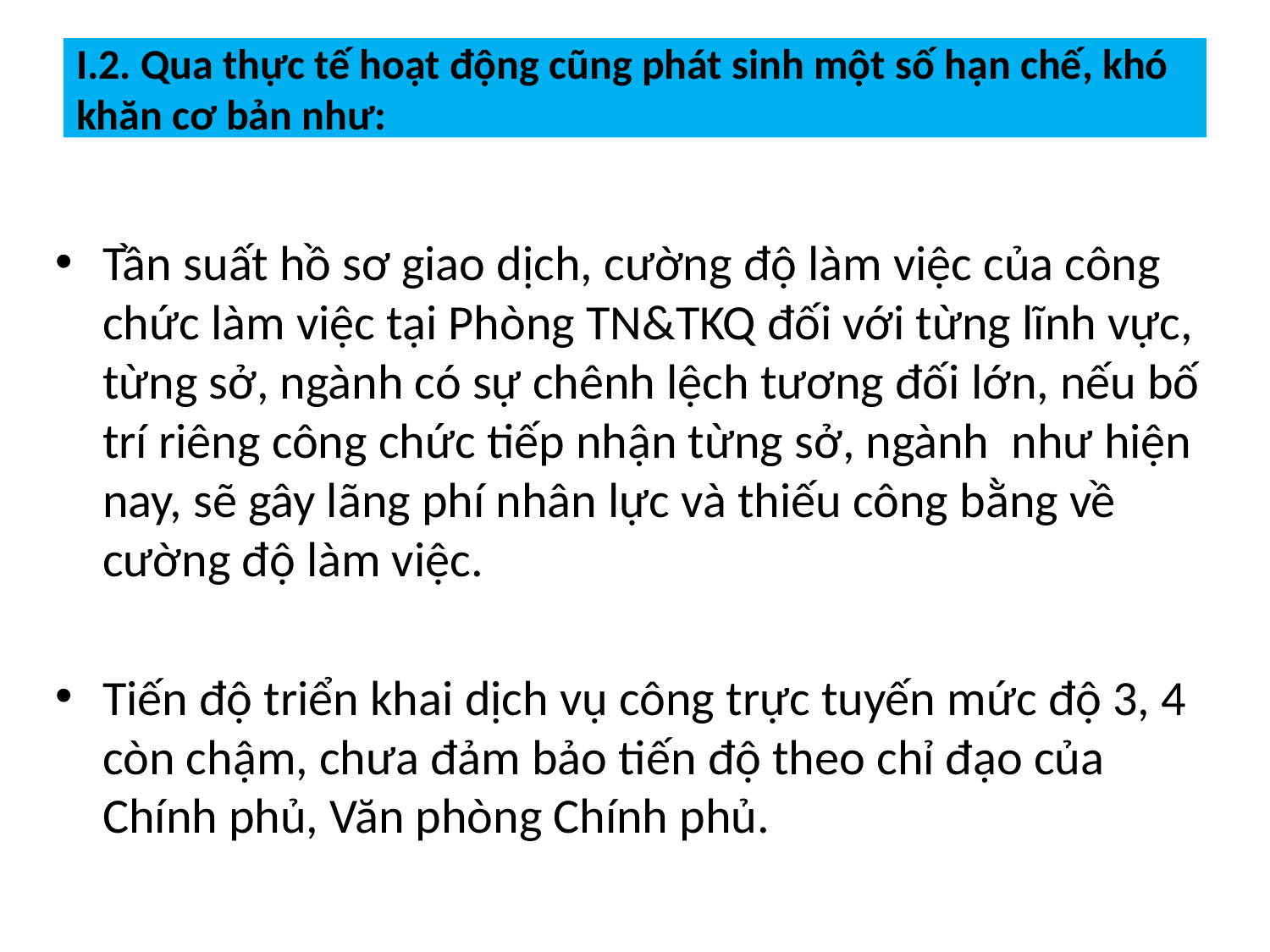

I.2. Qua thực tế hoạt động cũng phát sinh một số hạn chế, khó khăn cơ bản như:
Tần suất hồ sơ giao dịch, cường độ làm việc của công chức làm việc tại Phòng TN&TKQ đối với từng lĩnh vực, từng sở, ngành có sự chênh lệch tương đối lớn, nếu bố trí riêng công chức tiếp nhận từng sở, ngành  như hiện nay, sẽ gây lãng phí nhân lực và thiếu công bằng về cường độ làm việc.

Tiến độ triển khai dịch vụ công trực tuyến mức độ 3, 4 còn chậm, chưa đảm bảo tiến độ theo chỉ đạo của Chính phủ, Văn phòng Chính phủ.